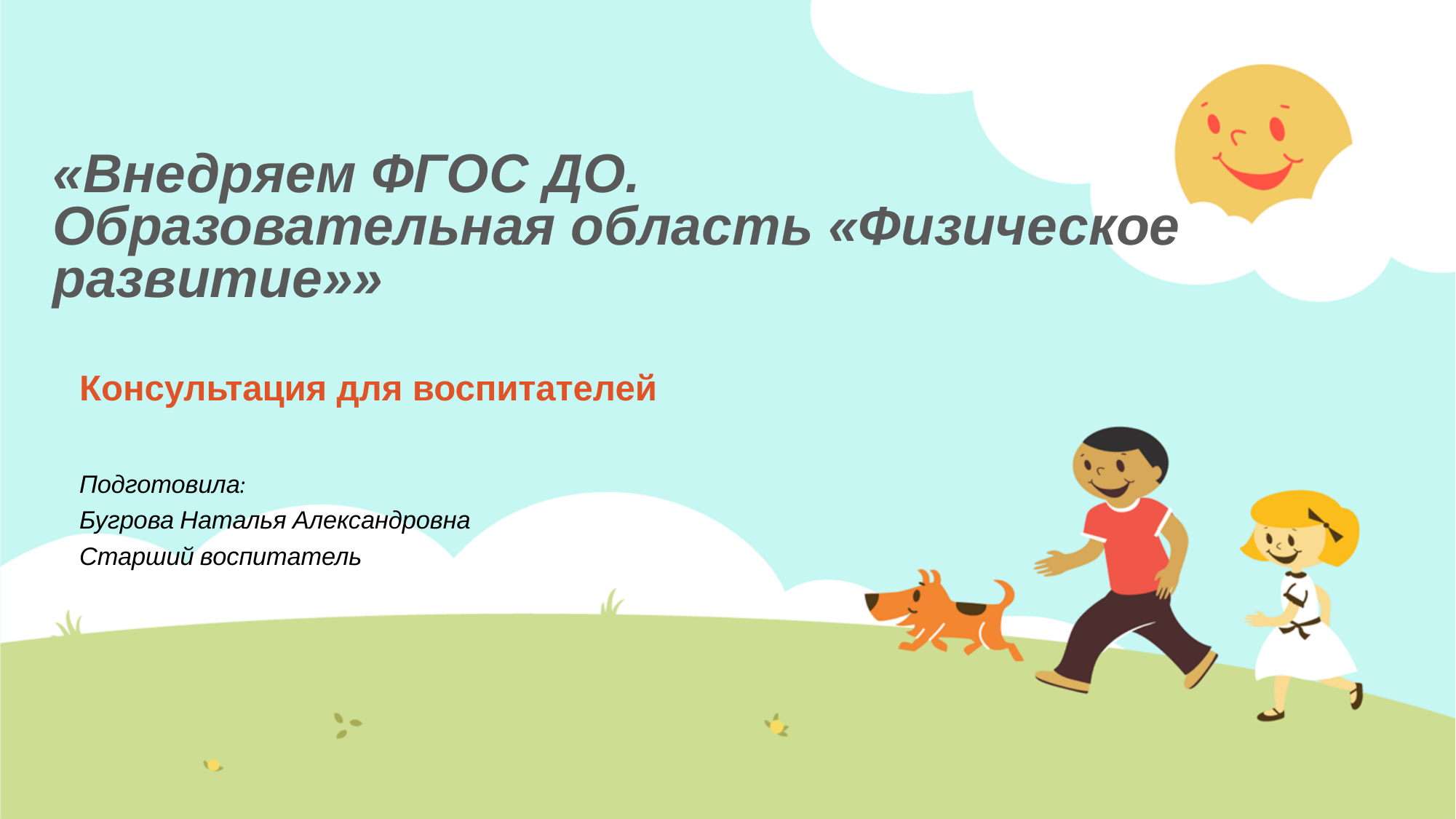

# «Внедряем ФГОС ДО. Образовательная область «Физическое развитие»»
Консультация для воспитателей

Подготовила:
Бугрова Наталья Александровна
Старший воспитатель